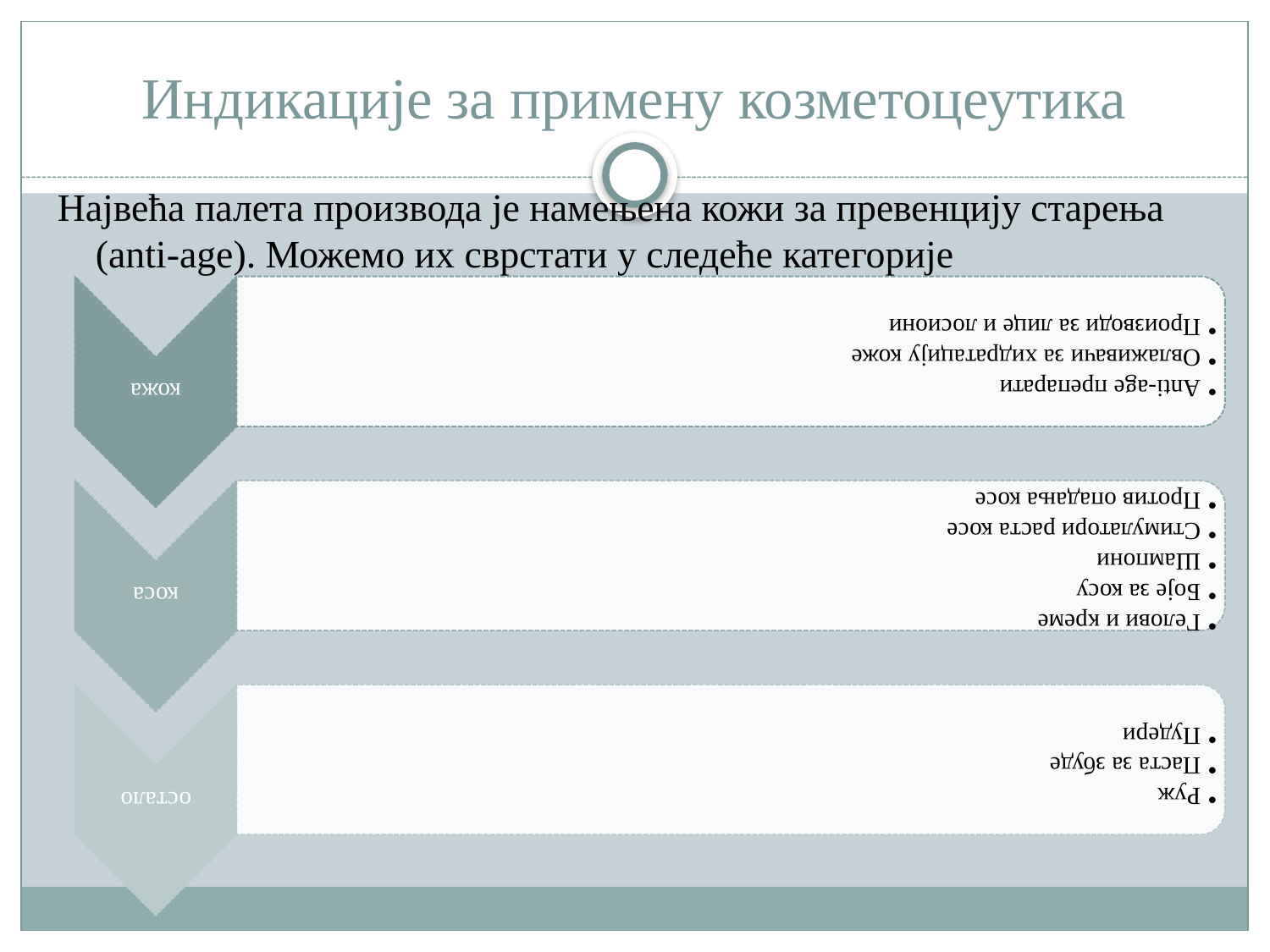

# Индикације за примену козметоцеутика
Највећа палета производа је намењена кожи за превенцију старења (anti-age). Можемо их сврстати у следеће категорије

кожа
Anti-age препарати
Овлаживачи за хидратацију коже
Производи за лице и лосиони
коса
Гелови и креме
Боје за косу
Шампони
Стимулатори раста косе
Против опадања косе
остало
Руж
Паста за збуде
Пудери